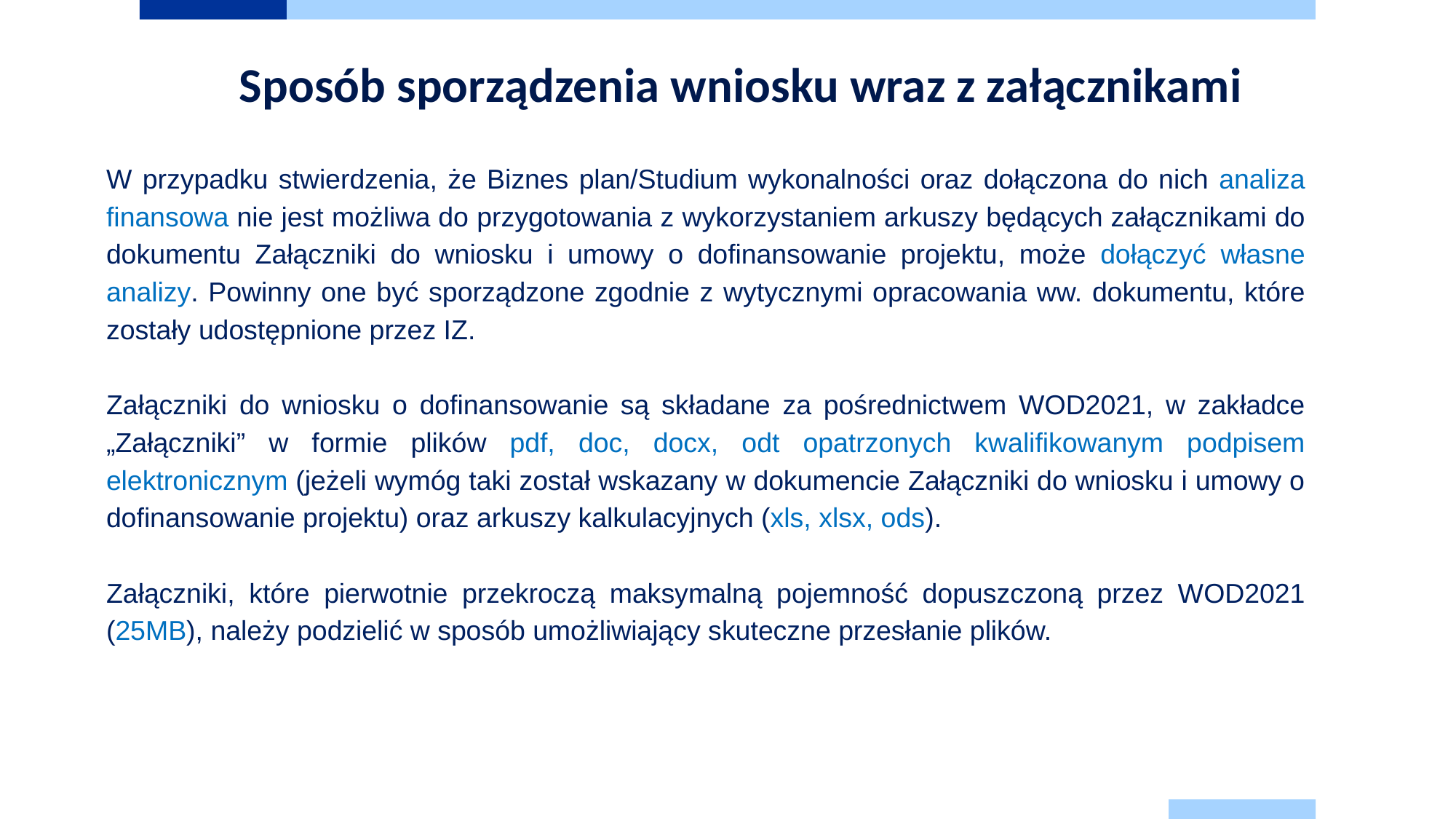

Sposób sporządzenia wniosku wraz z załącznikami
W przypadku stwierdzenia, że Biznes plan/Studium wykonalności oraz dołączona do nich analiza finansowa nie jest możliwa do przygotowania z wykorzystaniem arkuszy będących załącznikami do dokumentu Załączniki do wniosku i umowy o dofinansowanie projektu, może dołączyć własne analizy. Powinny one być sporządzone zgodnie z wytycznymi opracowania ww. dokumentu, które zostały udostępnione przez IZ.

Załączniki do wniosku o dofinansowanie są składane za pośrednictwem WOD2021, w zakładce „Załączniki” w formie plików pdf, doc, docx, odt opatrzonych kwalifikowanym podpisem elektronicznym (jeżeli wymóg taki został wskazany w dokumencie Załączniki do wniosku i umowy o dofinansowanie projektu) oraz arkuszy kalkulacyjnych (xls, xlsx, ods).

Załączniki, które pierwotnie przekroczą maksymalną pojemność dopuszczoną przez WOD2021 (25MB), należy podzielić w sposób umożliwiający skuteczne przesłanie plików.